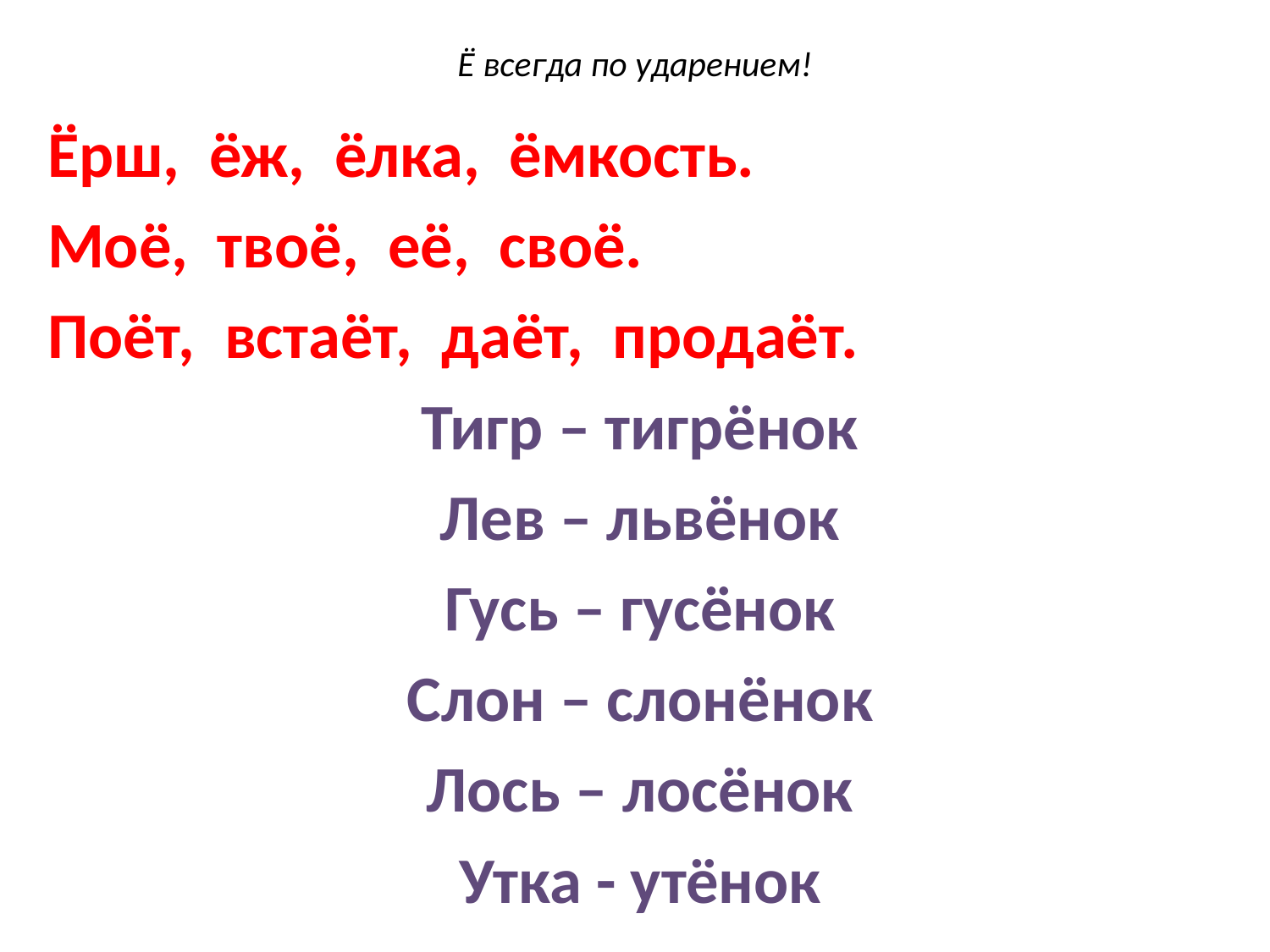

# Ё всегда по ударением!
Ёрш,  ёж,  ёлка,  ёмкость.
Моё,  твоё,  её,  своё.
Поёт,  встаёт,  даёт,  продаёт.
Тигр – тигрёнок
Лев – львёнок
Гусь – гусёнок
Слон – слонёнок
Лось – лосёнок
Утка - утёнок